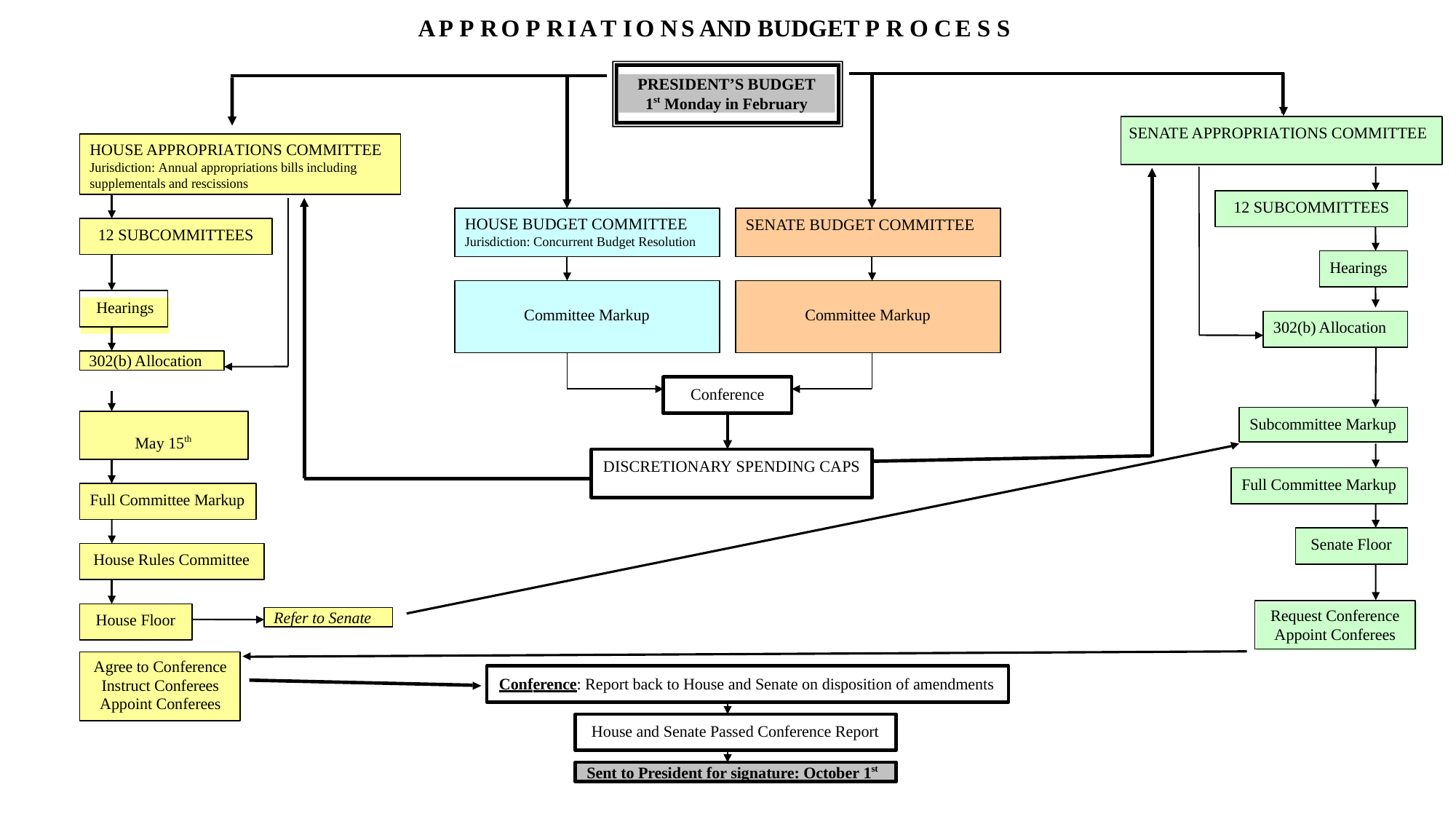

AP P RO P RIAT IO NS AND BUDGET P R O CE S S

PRESIDENT’S BUDGET
1st Monday in February

SENATE APPROPRIATIONS COMMITTEE

HOUSE APPROPRIATIONS COMMITTEE
Jurisdiction: Annual appropriations bills including supplementals and rescissions

12 SUBCOMMITTEES

HOUSE BUDGET COMMITTEE
Jurisdiction: Concurrent Budget Resolution
SENATE BUDGET COMMITTEE

12 SUBCOMMITTEES

Hearings

Hearings

Committee Markup
Committee Markup

302(b) Allocation

302(b) Allocation

Conference

Subcommittee Markup
May 15th

DISCRETIONARY SPENDING CAPS

Full Committee Markup

Full Committee Markup

Senate Floor

House Rules Committee

Request Conference Appoint Conferees
Refer to Senate
House Floor

Agree to Conference Instruct Conferees Appoint Conferees

Conference: Report back to House and Senate on disposition of amendments

House and Senate Passed Conference Report

Sent to President for signature: October 1st